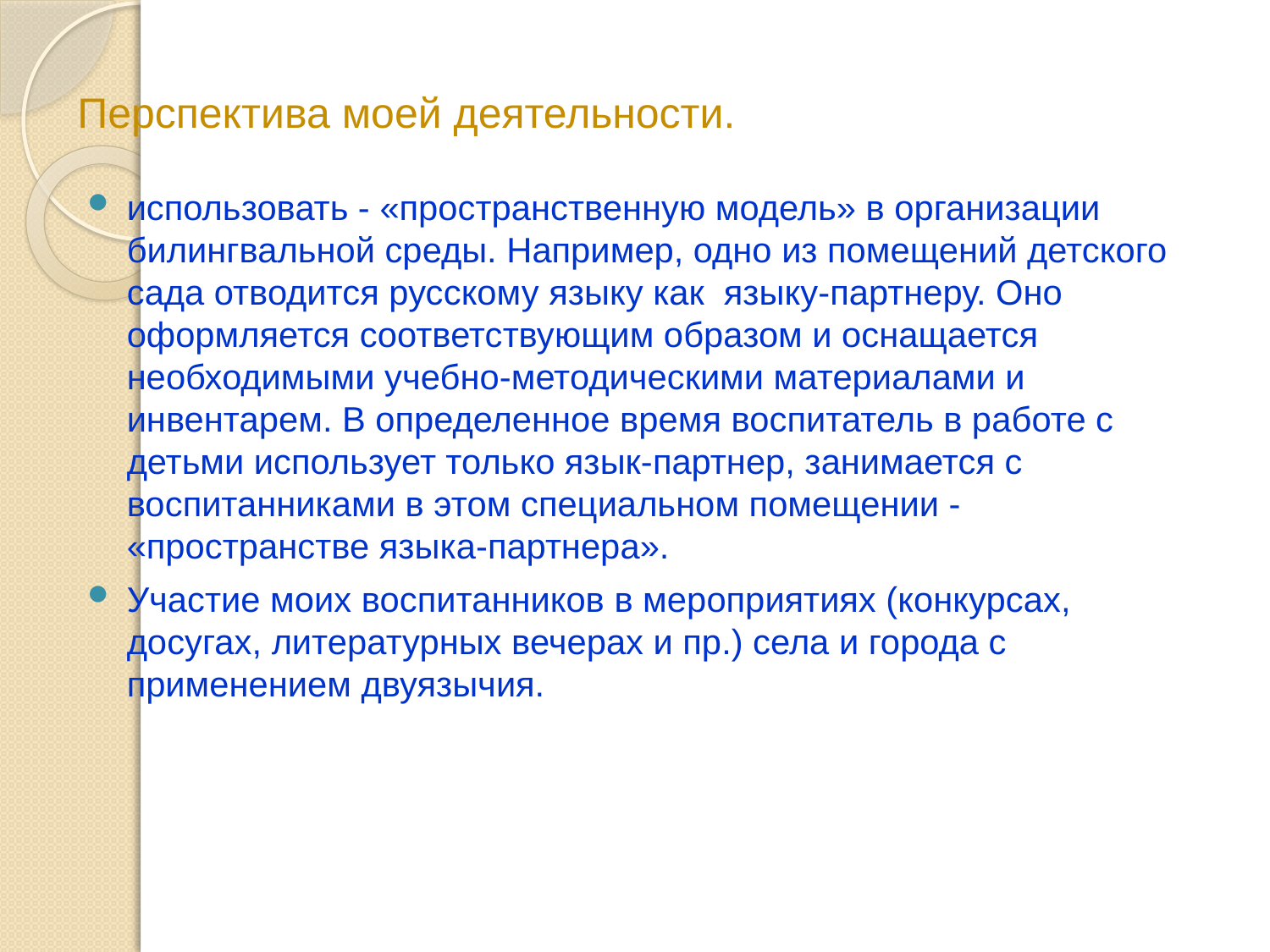

# Перспектива моей деятельности.
использовать - «пространственную модель» в организации билингвальной среды. Например, одно из помещений детского сада отводится русскому языку как  языку-партнеру. Оно оформляется соответствующим образом и оснащается необходимыми учебно-методическими материалами и инвентарем. В определенное время воспитатель в работе с детьми использует только язык-партнер, занимается с воспитанниками в этом специальном помещении - «пространстве языка-партнера».
Участие моих воспитанников в мероприятиях (конкурсах, досугах, литературных вечерах и пр.) села и города с применением двуязычия.